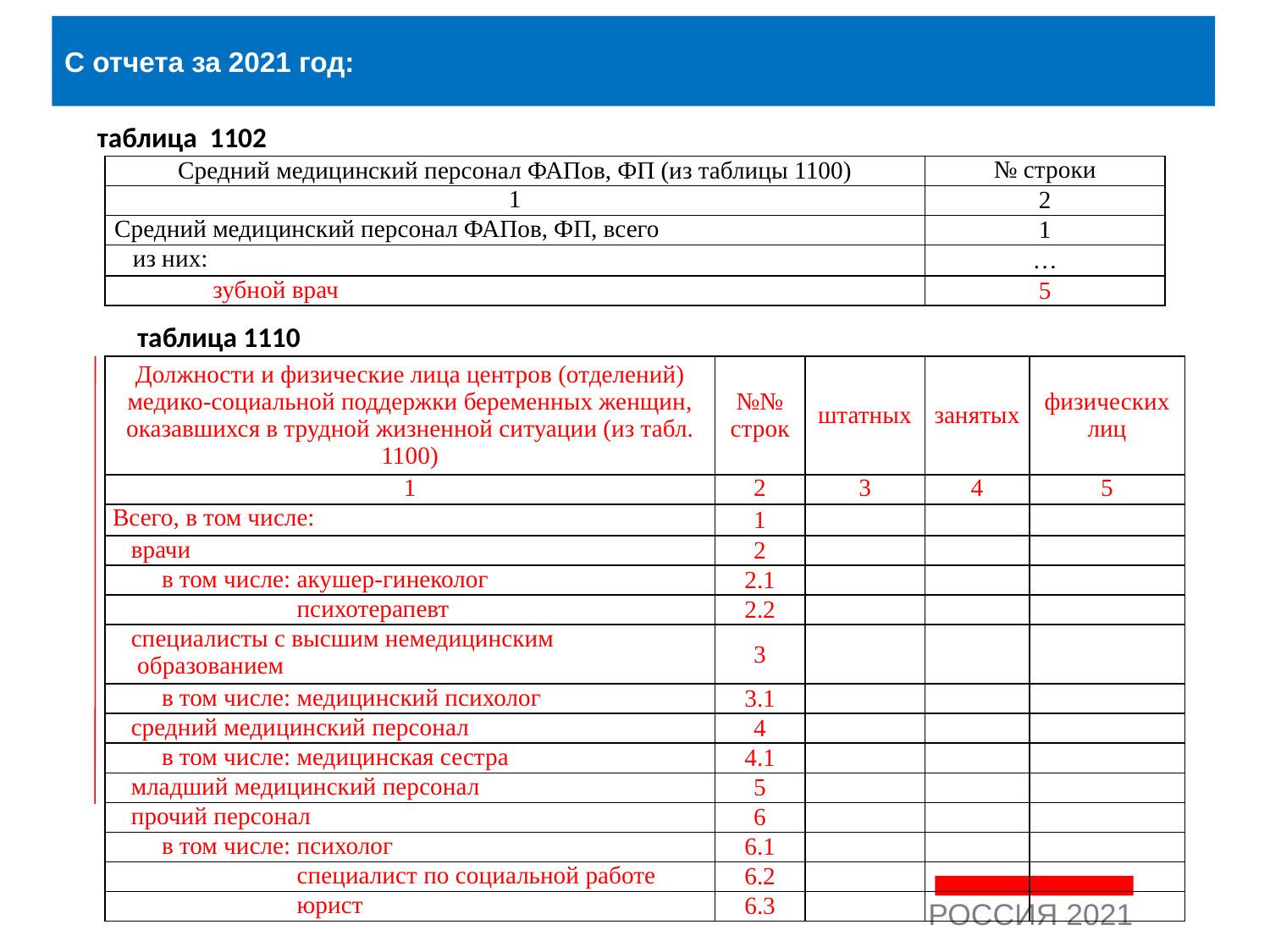

С отчета за 2021 год:
таблица  1102

| Средний медицинский персонал ФАПов, ФП (из таблицы 1100) | № строки |
| --- | --- |
| 1 | 2 |
| Средний медицинский персонал ФАПов, ФП, всего | 1 |
| из них: | … |
| зубной врач | 5 |

таблица 1110
| Должности и физические лица центров (отделений) медико-социальной поддержки беременных женщин, оказавшихся в трудной жизненной ситуации (из табл. 1100) | №№ строк | штатных | занятых | физических лиц |
| --- | --- | --- | --- | --- |
| 1 | 2 | 3 | 4 | 5 |
| Всего, в том числе: | 1 |  |  |  |
| врачи | 2 |  |  |  |
| в том числе: акушер-гинеколог | 2.1 |  |  |  |
| психотерапевт | 2.2 |  |  |  |
| специалисты с высшим немедицинским образованием | 3 |  |  |  |
| в том числе: медицинский психолог | 3.1 |  |  |  |
| средний медицинский персонал | 4 |  |  |  |
| в том числе: медицинская сестра | 4.1 |  |  |  |
| младший медицинский персонал | 5 |  |  |  |
| прочий персонал | 6 |  |  |  |
| в том числе: психолог | 6.1 |  |  |  |
| специалист по социальной работе | 6.2 |  |  |  |
| юрист | 6.3 |  |  |  |

РОССИЯ 2021